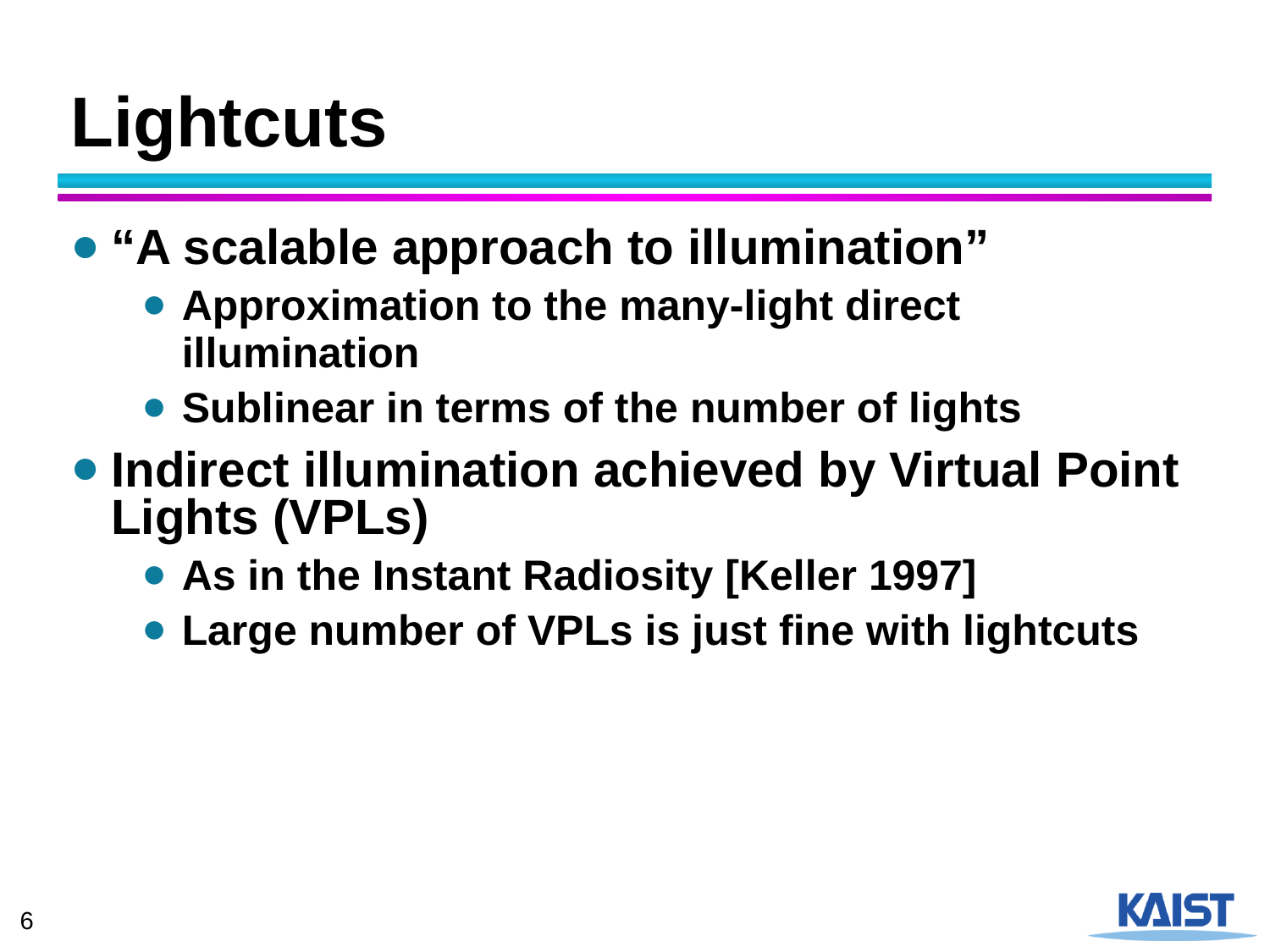

# Lightcuts
“A scalable approach to illumination”
Approximation to the many-light direct illumination
Sublinear in terms of the number of lights
Indirect illumination achieved by Virtual Point Lights (VPLs)
As in the Instant Radiosity [Keller 1997]
Large number of VPLs is just fine with lightcuts